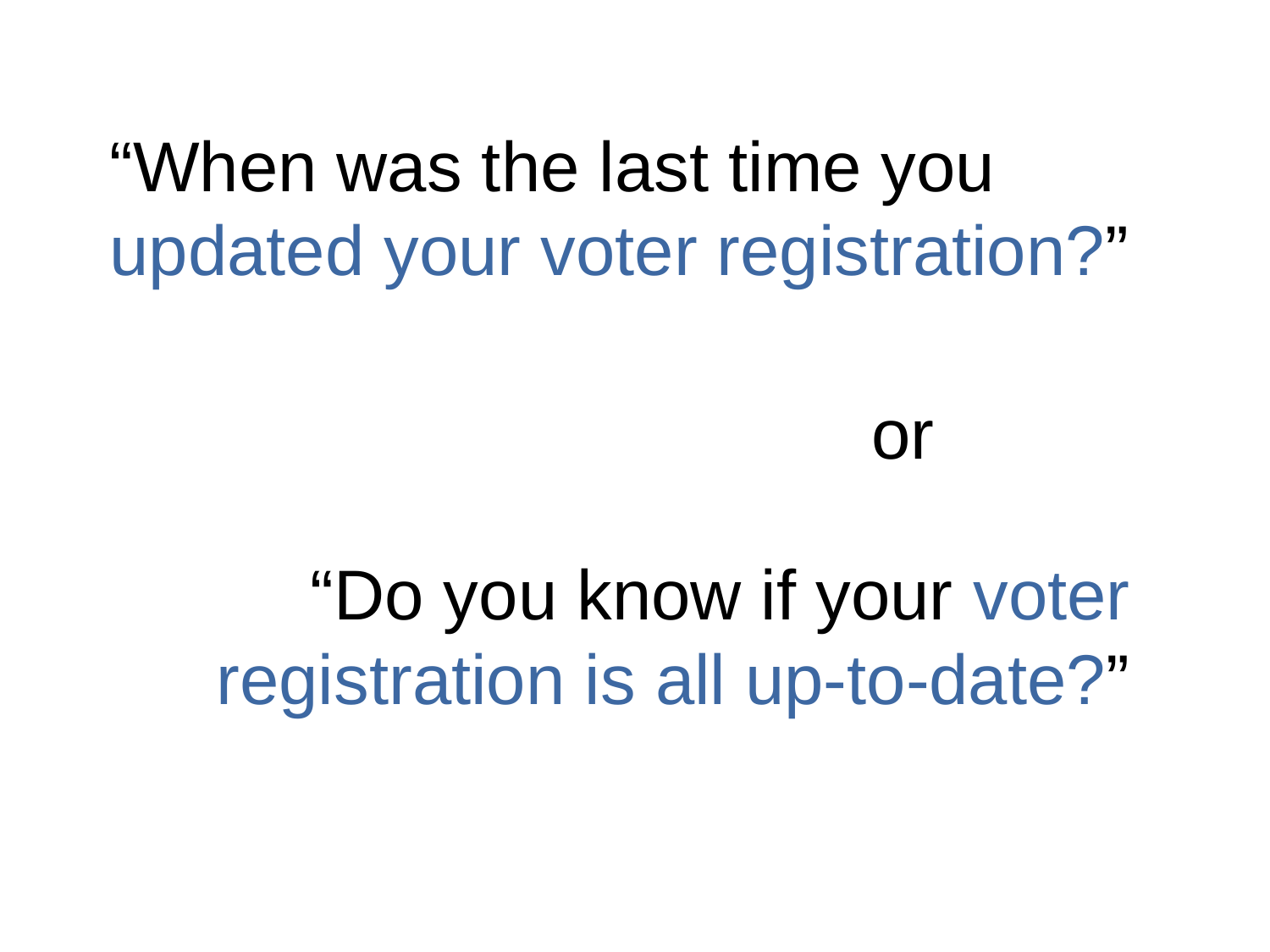

“When was the last time you updated your voter registration?”
														or
“Do you know if your voter registration is all up-to-date?”